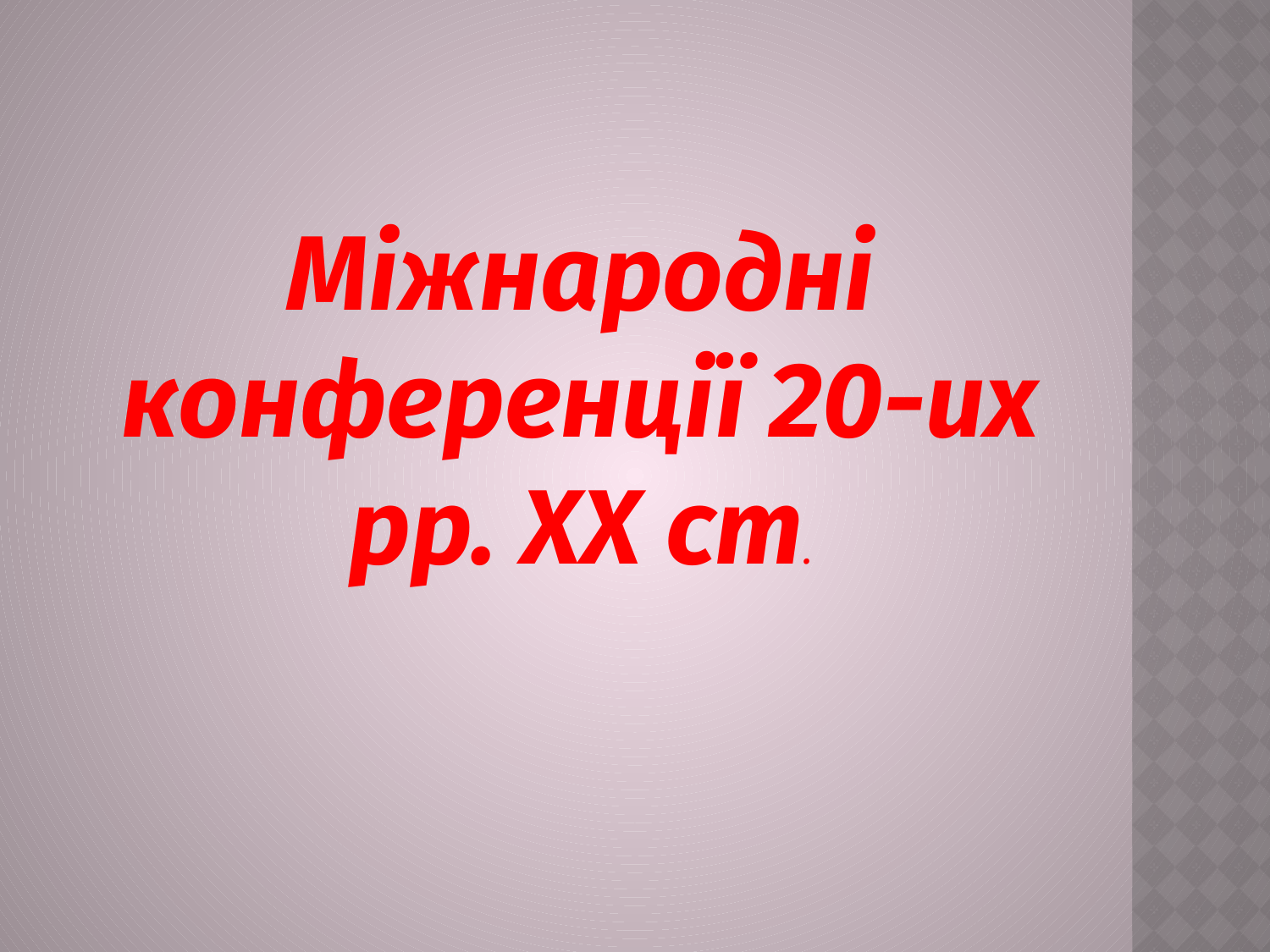

#
Міжнародні конференції 20-их рр. ХХ ст.